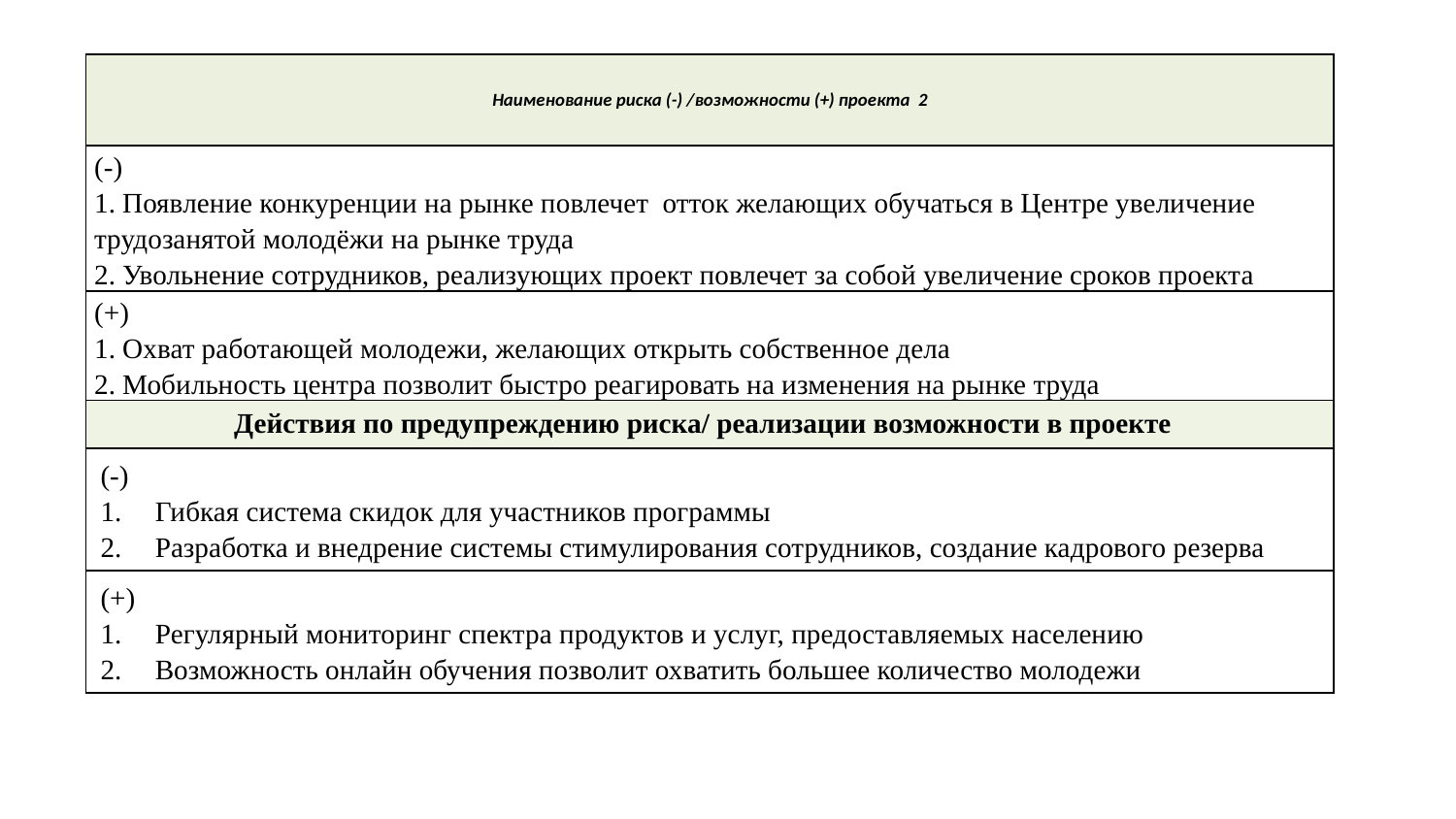

| Наименование риска (-) /возможности (+) проекта 2 |
| --- |
| (-) 1. Появление конкуренции на рынке повлечет отток желающих обучаться в Центре увеличение трудозанятой молодёжи на рынке труда 2. Увольнение сотрудников, реализующих проект повлечет за собой увеличение сроков проекта |
| (+) 1. Охват работающей молодежи, желающих открыть собственное дела 2. Мобильность центра позволит быстро реагировать на изменения на рынке труда |
| Действия по предупреждению риска/ реализации возможности в проекте |
| (-) Гибкая система скидок для участников программы Разработка и внедрение системы стимулирования сотрудников, создание кадрового резерва |
| (+) Регулярный мониторинг спектра продуктов и услуг, предоставляемых населению Возможность онлайн обучения позволит охватить большее количество молодежи |